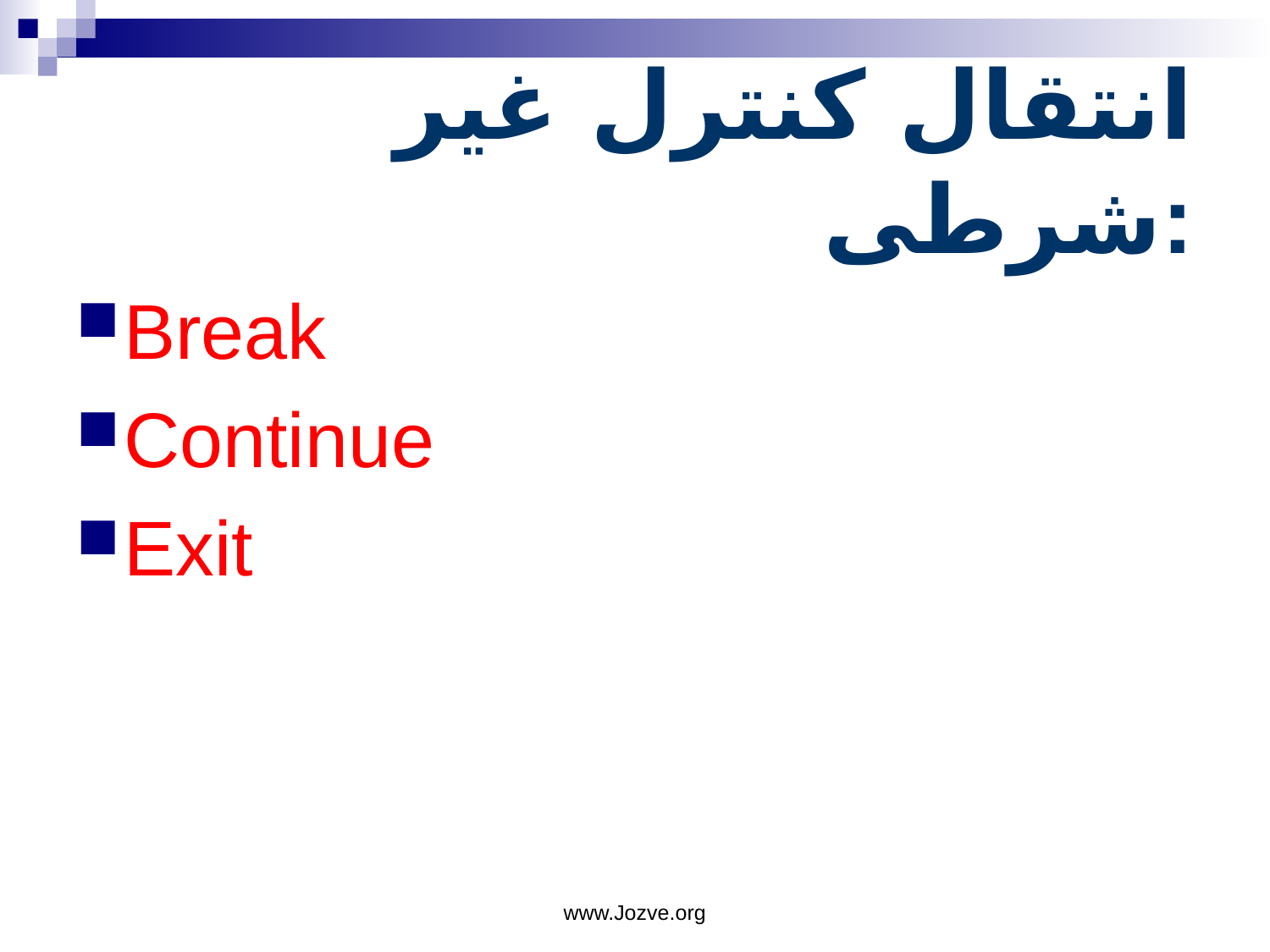

# انتقال کنترل غیر شرطی:
Break
Continue
Exit
www.Jozve.org